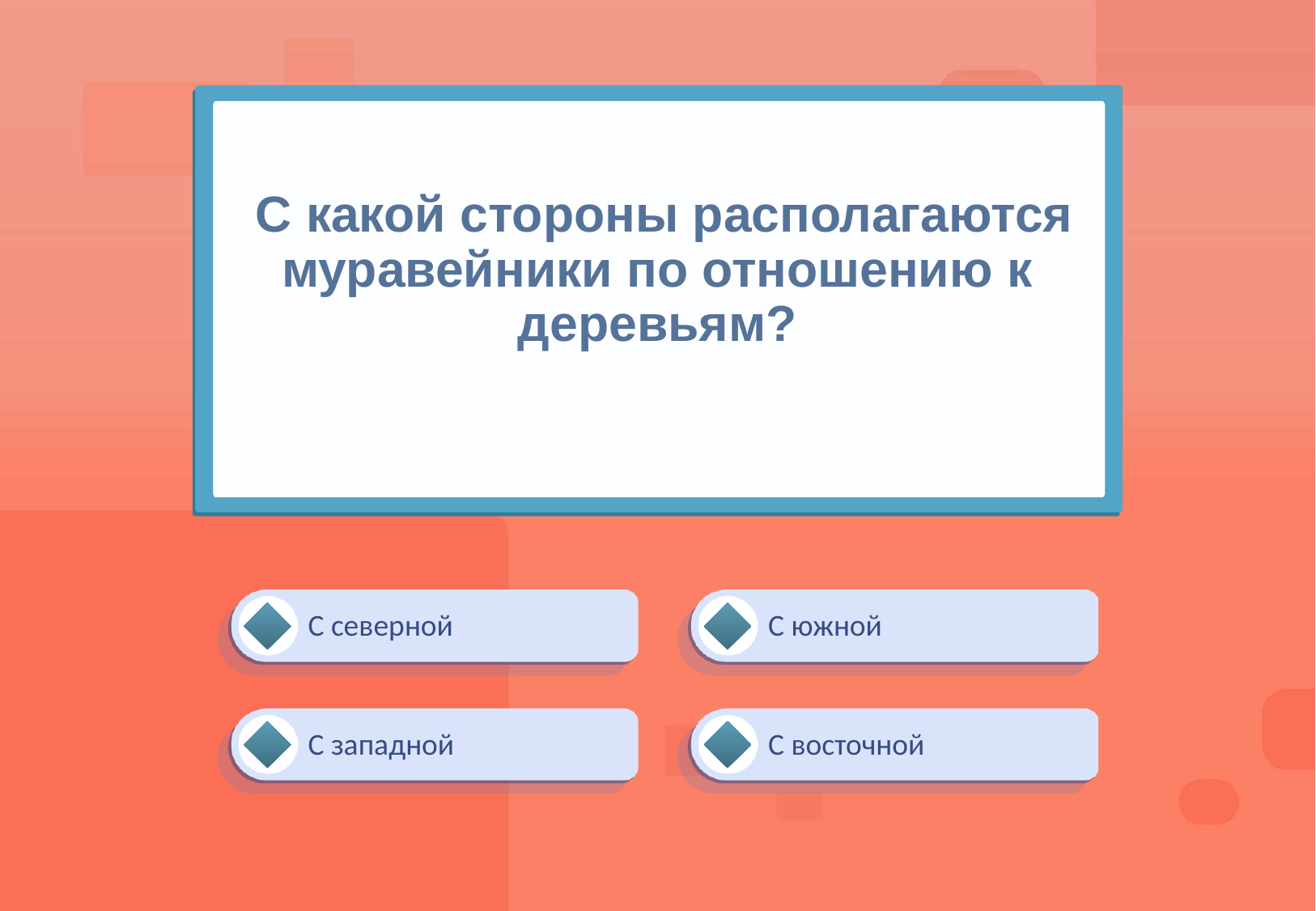

# С какой стороны располагаются муравейники по отношению к деревьям?
С северной
С южной

С западной
С восточной